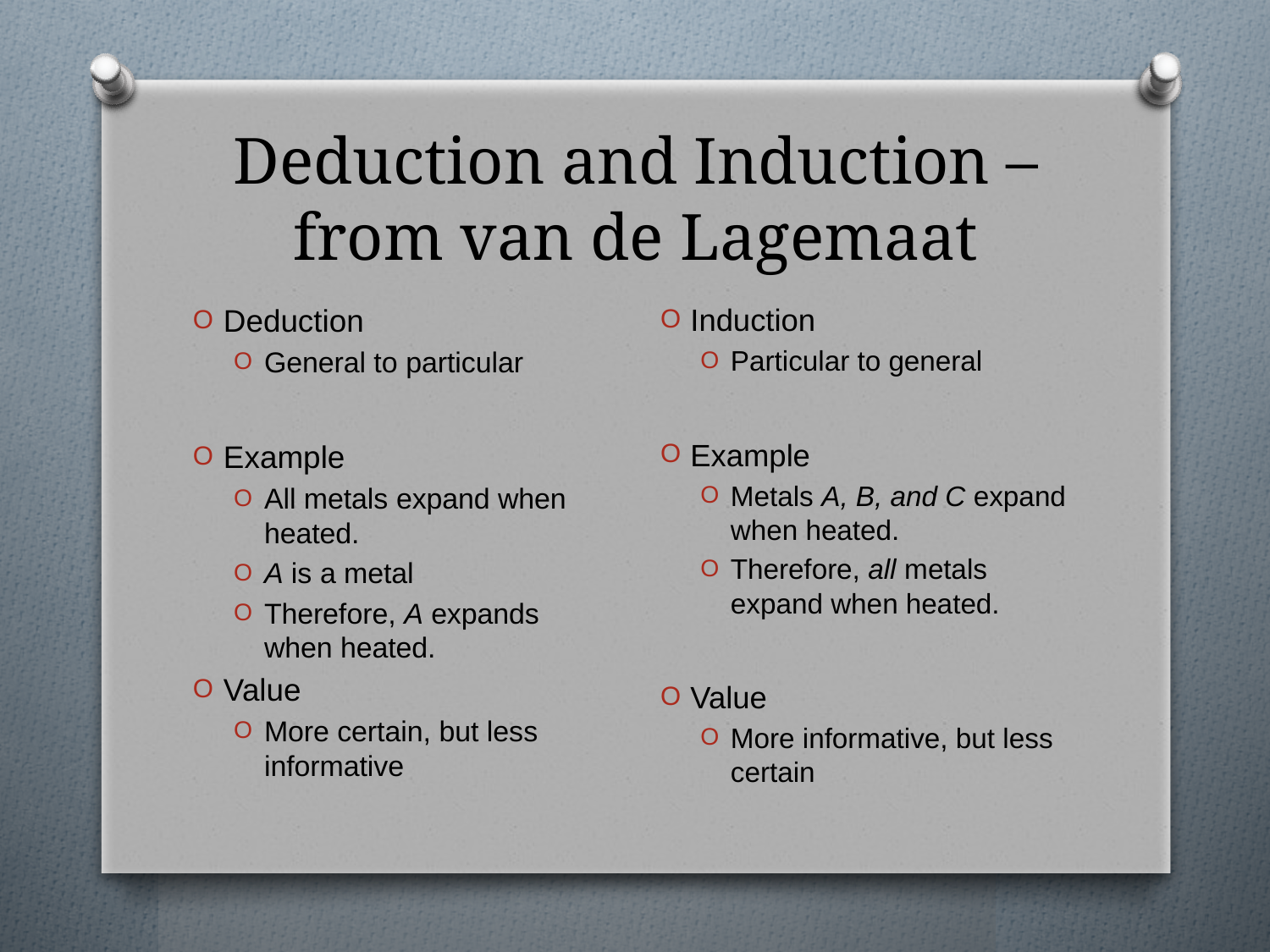

# Deduction and Induction – from van de Lagemaat
Induction
Particular to general

Example
Metals A, B, and C expand when heated.
Therefore, all metals expand when heated.

Value
More informative, but less certain
Deduction
General to particular

Example
All metals expand when heated.
A is a metal
Therefore, A expands when heated.
Value
More certain, but less informative